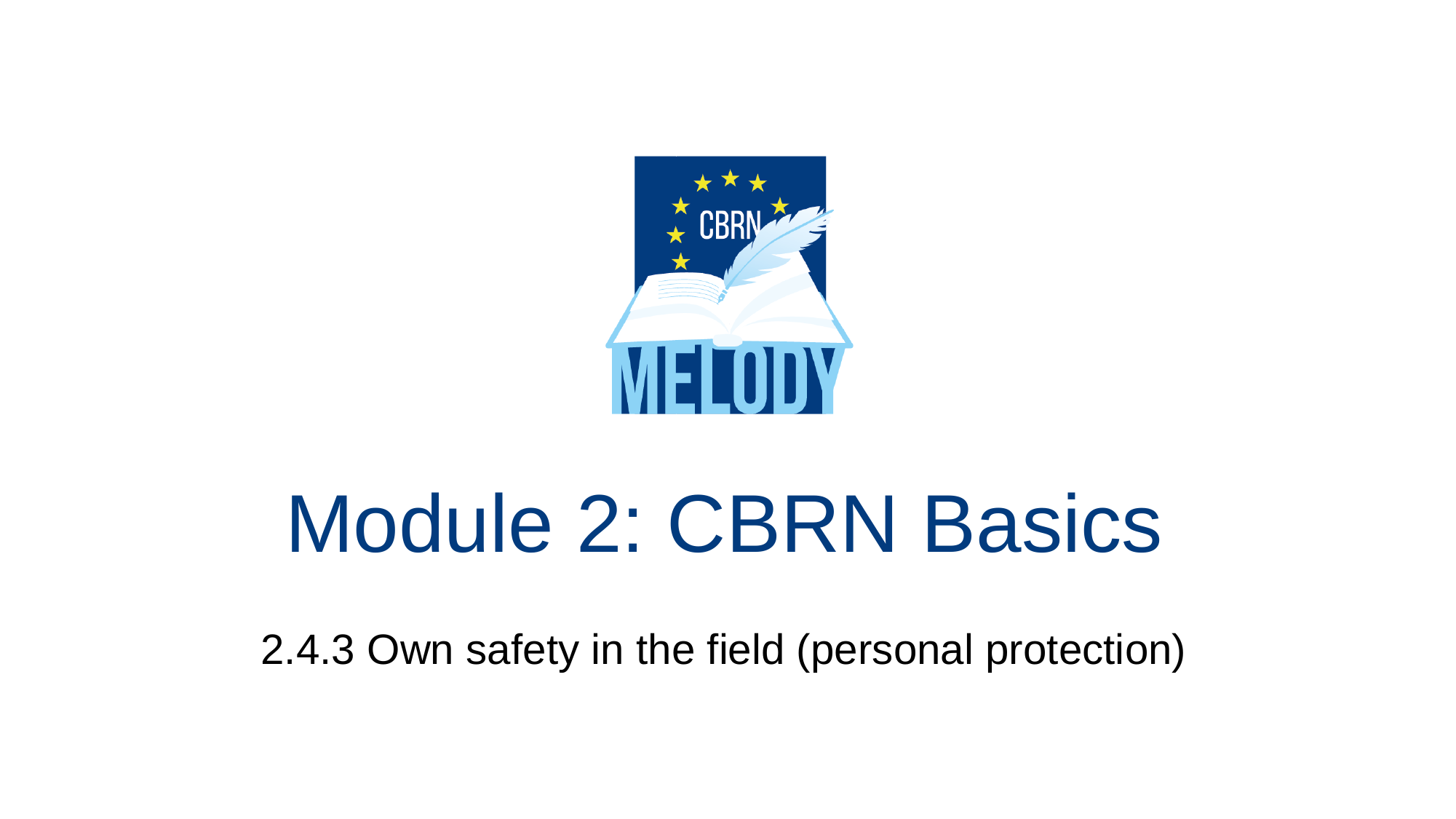

# Module 2: CBRN Basics
2.4.3 Own safety in the field (personal protection)